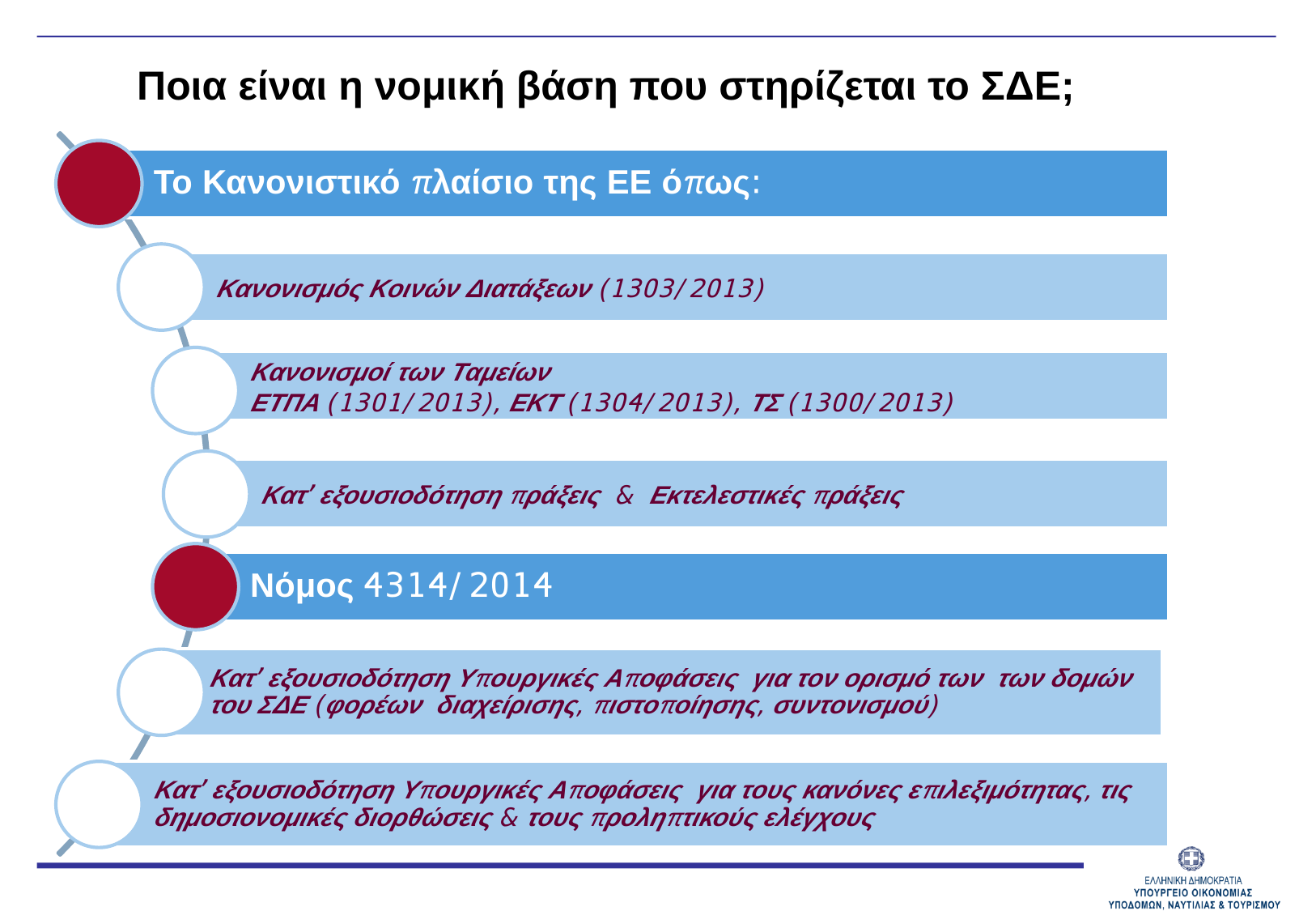

Ποια είναι η νομική βάση που στηρίζεται το ΣΔΕ;
Το Κανονιστικό πλαίσιο της ΕΕ όπως:

Κανονισμός Κοινών Διατάξεων (1303/2013)

Κανονισμοί των Ταμείων
ΕΤΠΑ (1301/2013), ΕΚΤ (1304/2013), ΤΣ (1300/2013)
Κατ’ εξουσιοδότηση πράξεις  &  Εκτελεστικές πράξεις
Νόμος 4314/2014
Κατ’ εξουσιοδότηση Υπουργικές Αποφάσεις  για τον ορισμό των  των δομών του ΣΔΕ (φορέων  διαχείρισης, πιστοποίησης, συντονισμού)
Κατ’ εξουσιοδότηση Υπουργικές Αποφάσεις  για τους κανόνες επιλεξιμότητας, τις δημοσιονομικές διορθώσεις & τους προληπτικούς ελέγχους